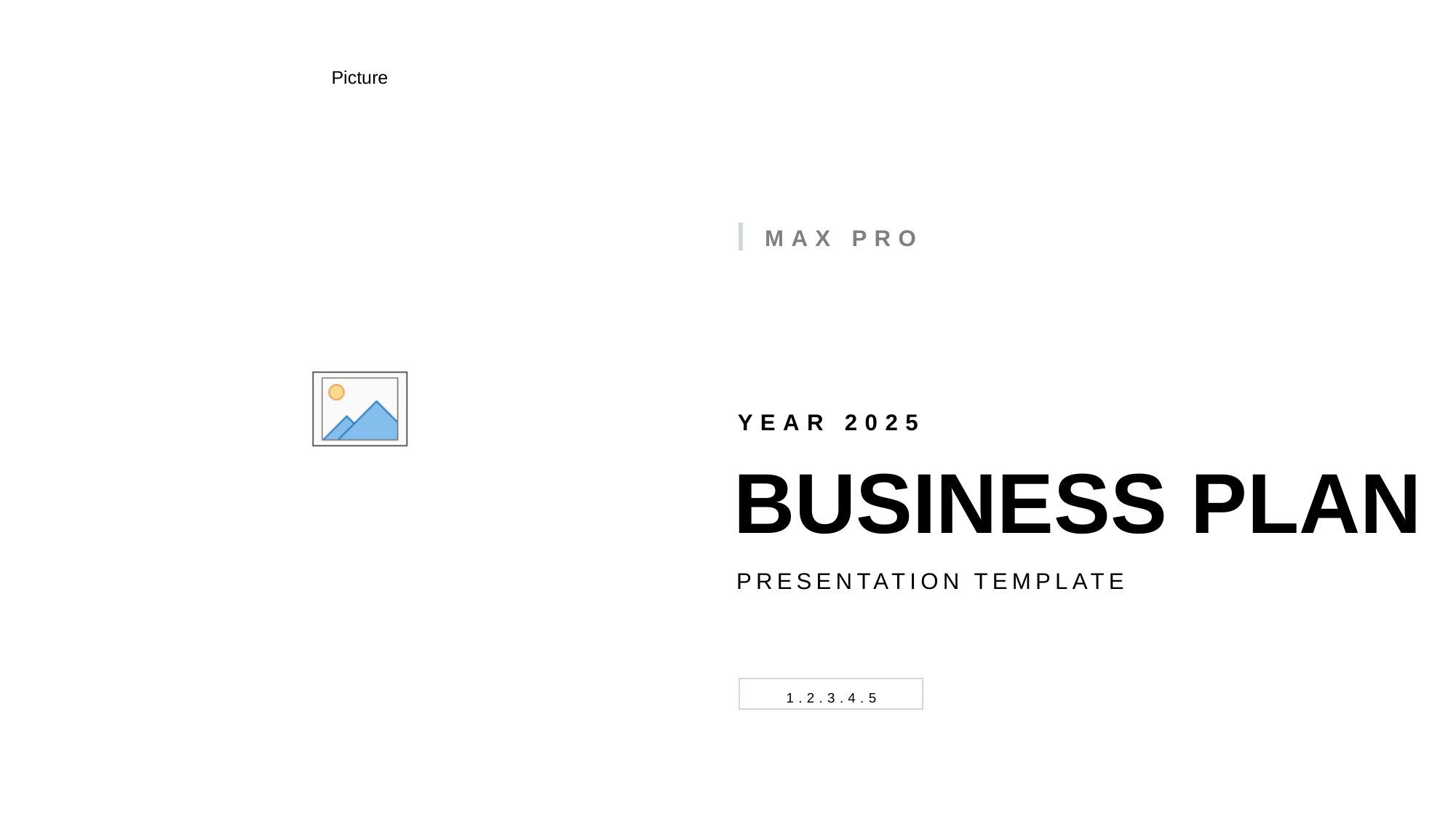

MAX PRO
YEAR 2025
BUSINESS PLAN
PRESENTATION TEMPLATE
1.2.3.4.5